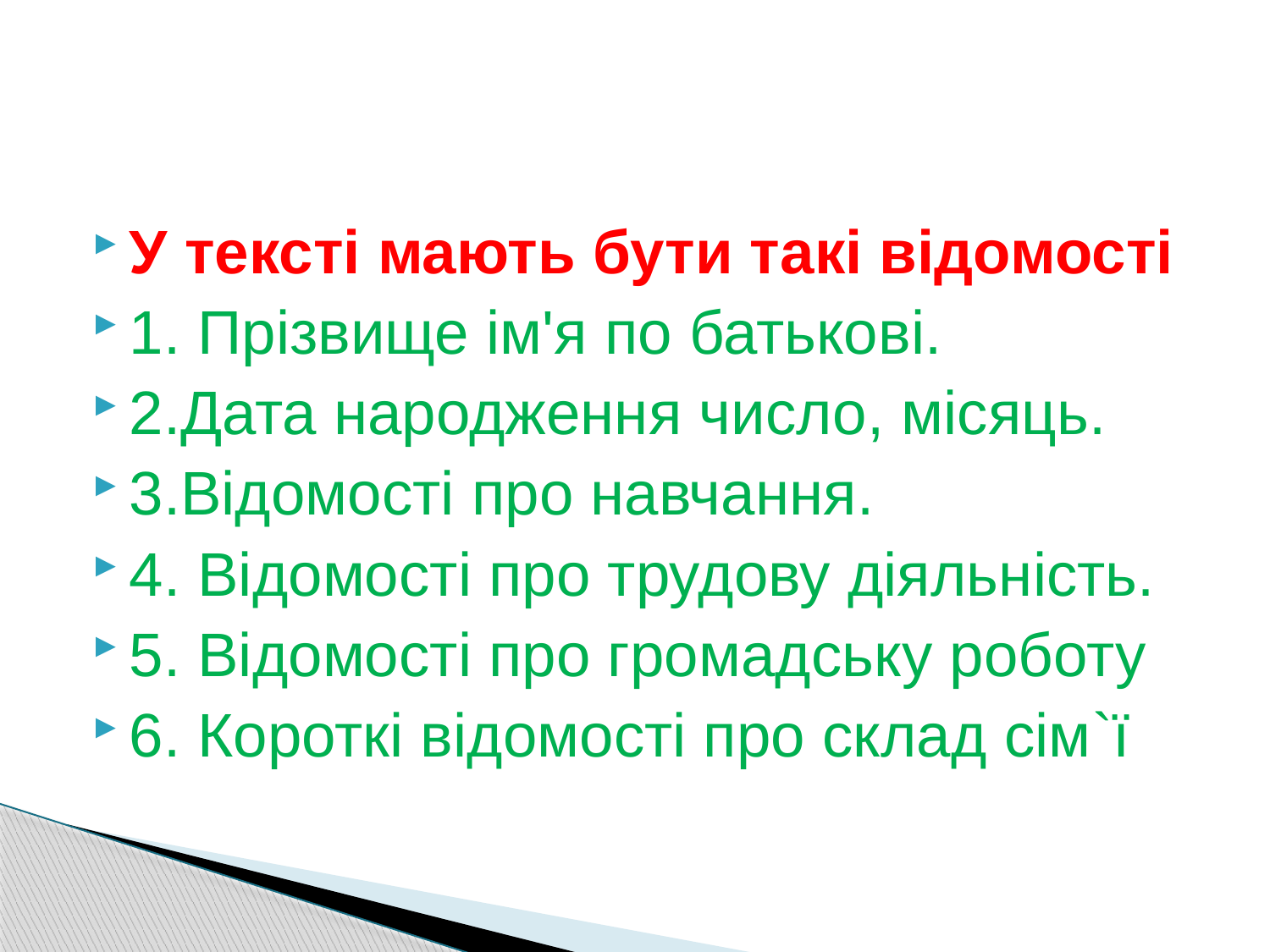

#
У тексті мають бути такі відомості
1. Прізвище ім'я по батькові.
2.Дата народження число, місяць.
3.Відомості про навчання.
4. Відомості про трудову діяльність.
5. Відомості про громадську роботу
6. Короткі відомості про склад сім`ї